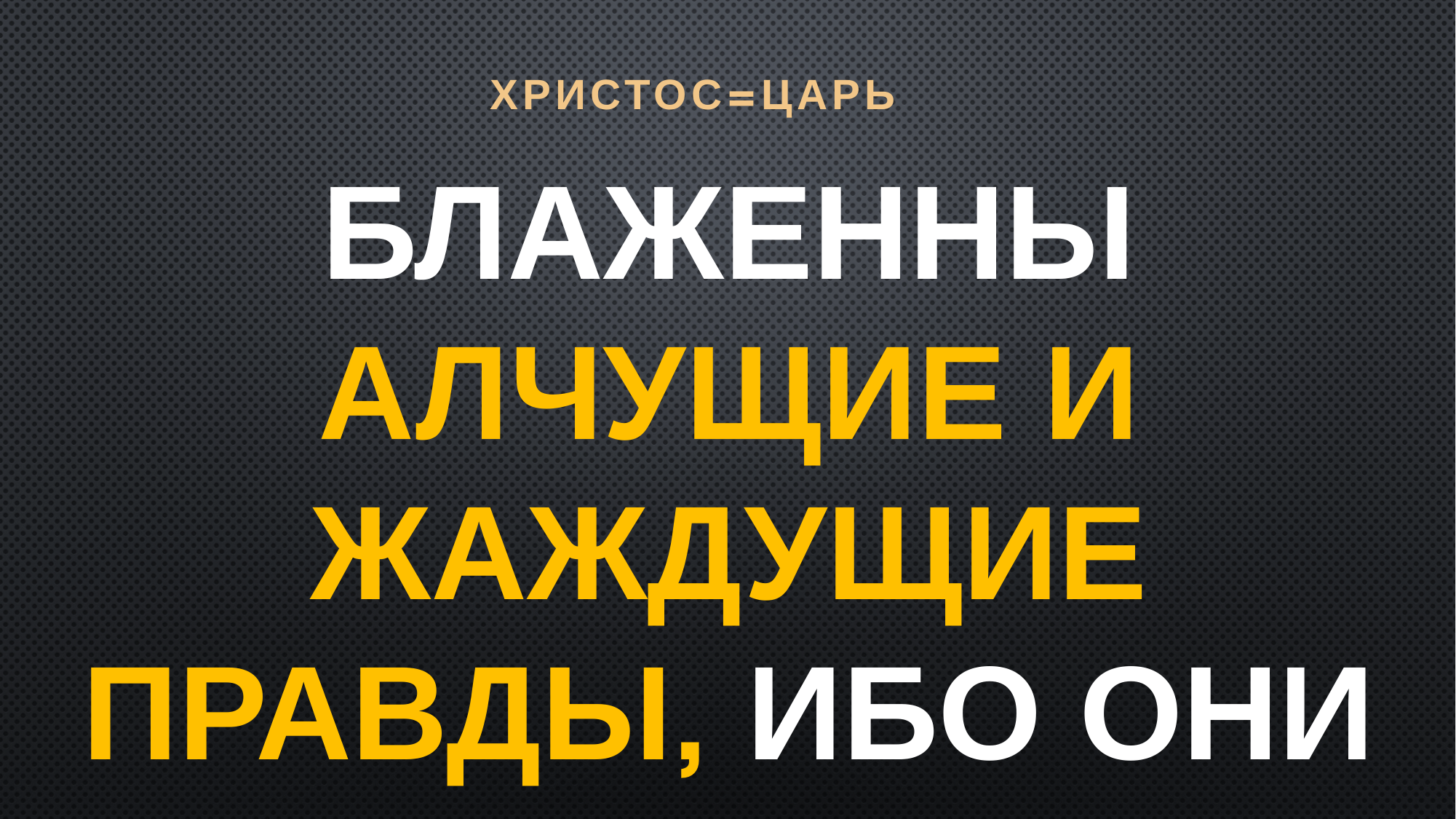

ХРИСТОС=ЦАРЬ
Блаженны алчущие и жаждущие правды, ибо они насытятся.